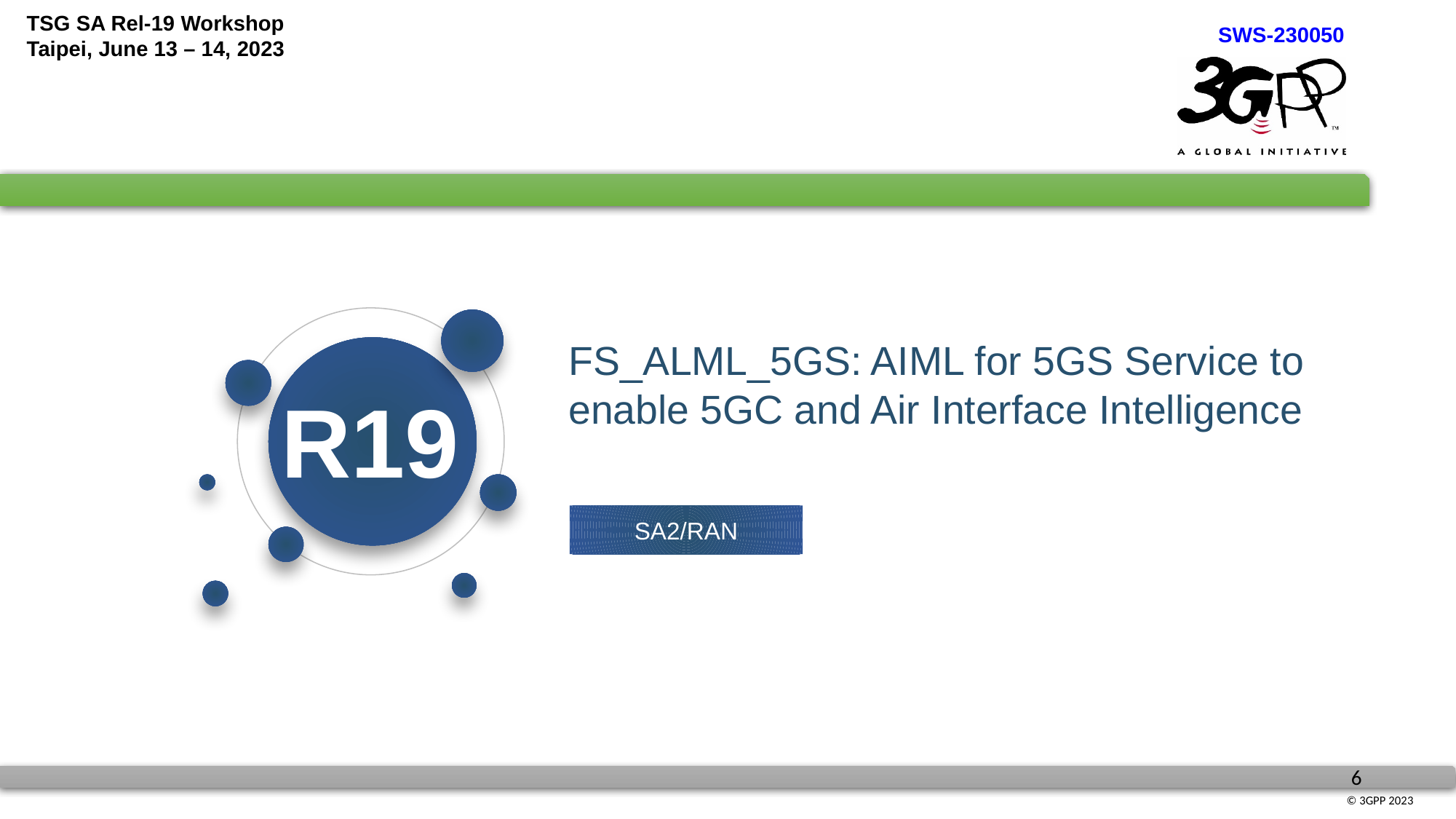

FS_ALML_5GS: AIML for 5GS Service to
enable 5GC and Air Interface Intelligence

R19

SA2/RAN